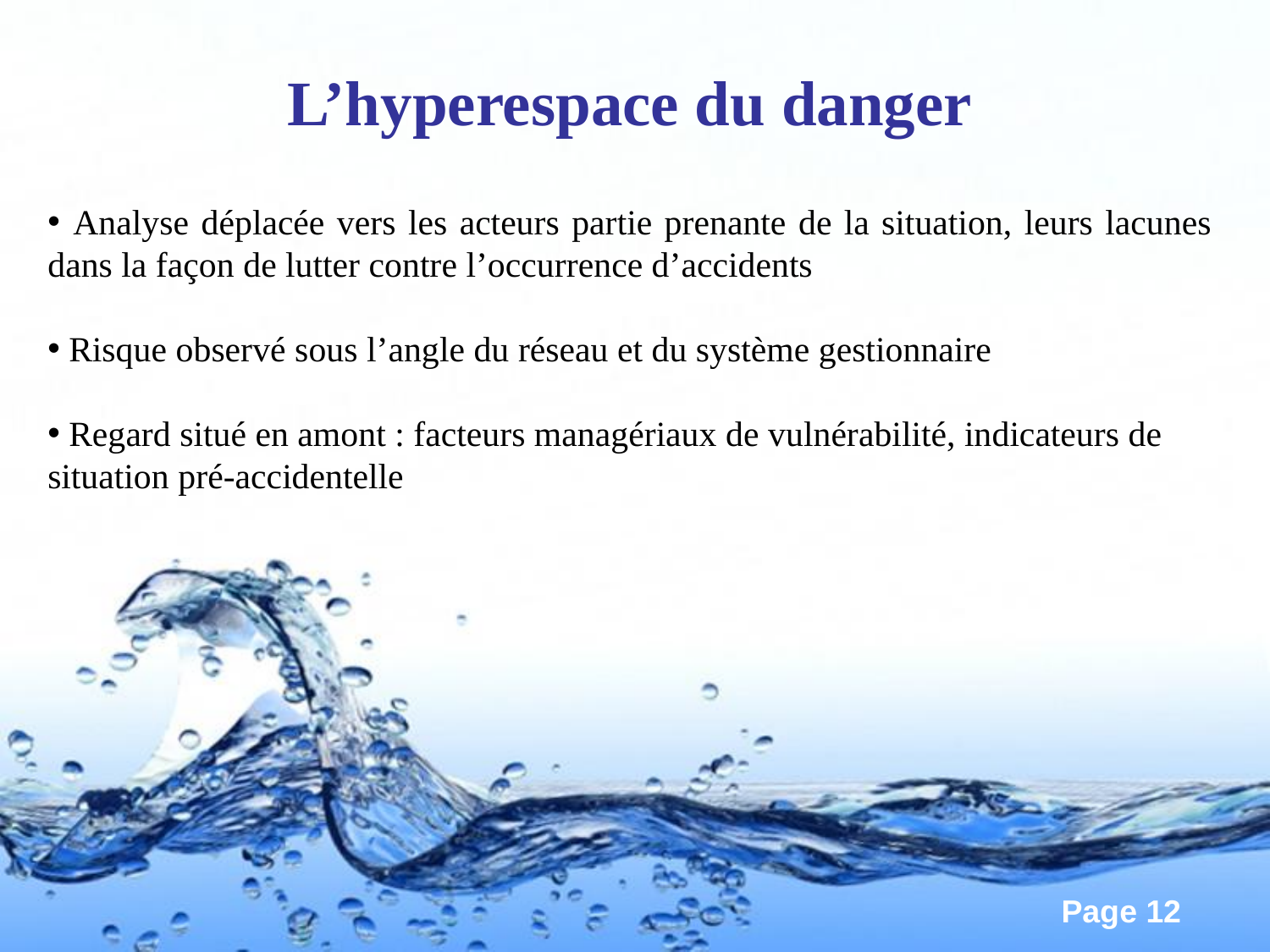

L’hyperespace du danger

 Analyse déplacée vers les acteurs partie prenante de la situation, leurs lacunes dans la façon de lutter contre l’occurrence d’accidents

 Risque observé sous l’angle du réseau et du système gestionnaire

 Regard situé en amont : facteurs managériaux de vulnérabilité, indicateurs de situation pré-accidentelle